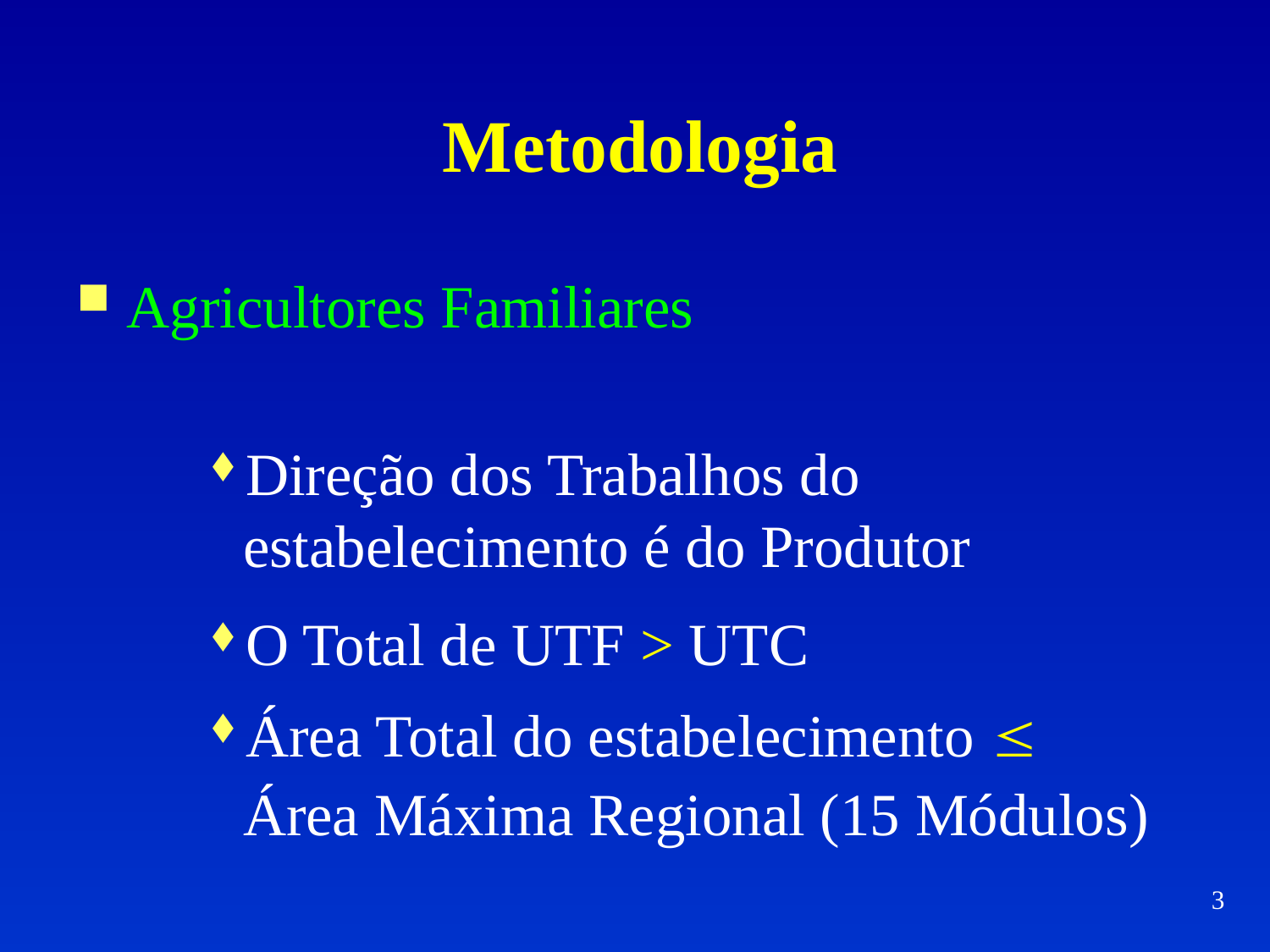

# Metodologia
Agricultores Familiares

Direção dos Trabalhos do estabelecimento é do Produtor
O Total de UTF > UTC
Área Total do estabelecimento ≤ Área Máxima Regional (15 Módulos)
3